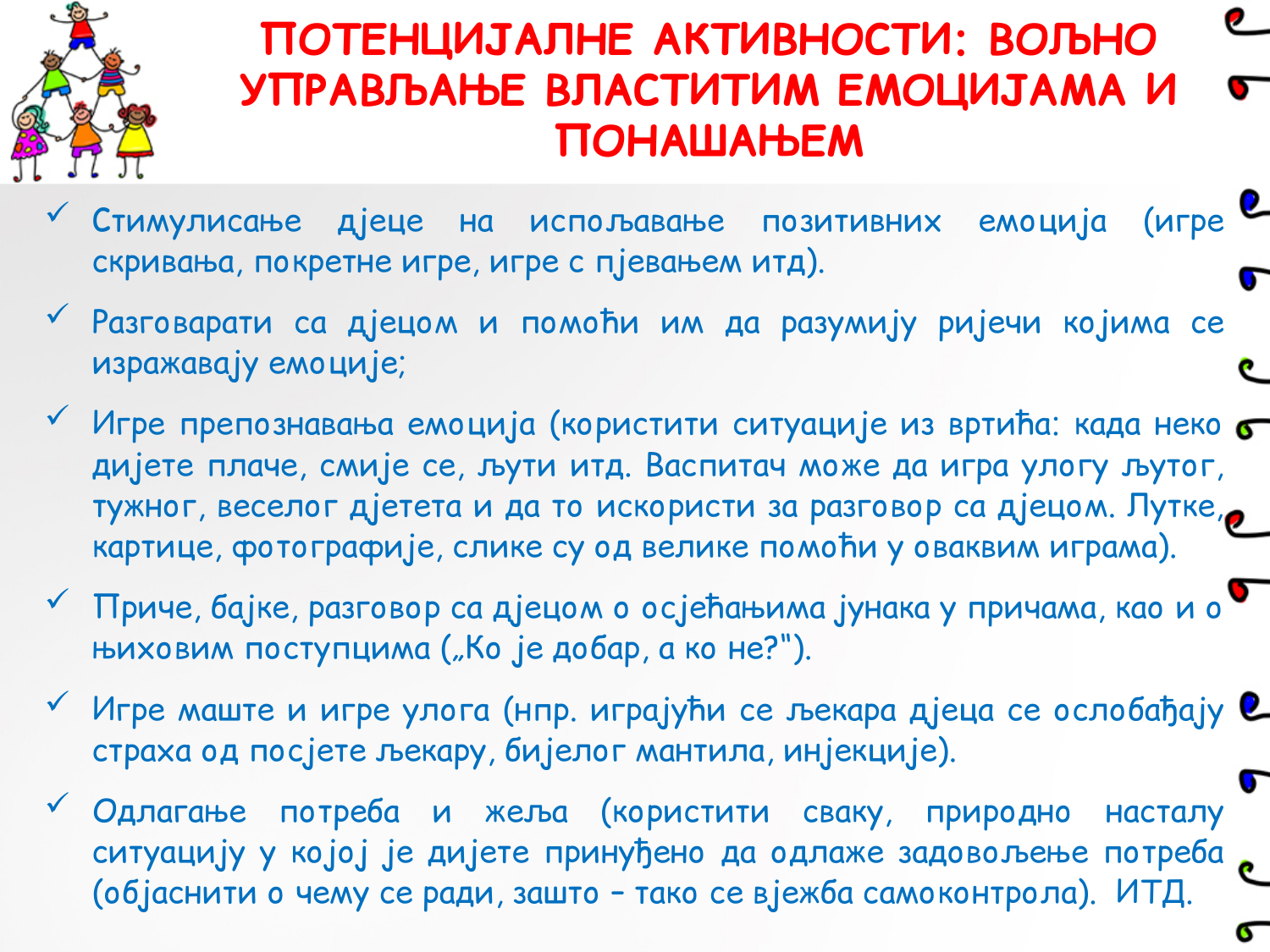

# ПОТЕНЦИЈАЛНЕ АКТИВНОСТИ: ВОЉНО УПРАВЉАЊЕ ВЛАСТИТИМ ЕМОЦИЈАМА И ПОНАШАЊЕМ
Стимулисање дјеце на испољавање позитивних емоција (игре скривања, покретне игре, игре с пјевањем итд).
Разговарати са дјецом и помоћи им да разумију ријечи којима се изражавају емоције;
Игре препознавања емоција (користити ситуације из вртића: када неко дијете плаче, смије се, љути итд. Васпитач може да игра улогу љутог, тужног, веселог дјетета и да то искористи за разговор са дјецом. Лутке, картице, фотографије, слике су од велике помоћи у оваквим играма).
Приче, бајке, разговор са дјецом о осјећањима јунака у причама, као и о њиховим поступцима („Ко је добар, а ко не?“).
Игре маште и игре улога (нпр. играјући се љекара дјеца се ослобађају страха од посјете љекару, бијелог мантила, инјекције).
Одлагање потреба и жеља (користити сваку, природно насталу ситуацију у којој је дијете принуђено да одлаже задовољење потреба (објаснити о чему се ради, зашто – тако се вјежба самоконтрола).  ИТД.